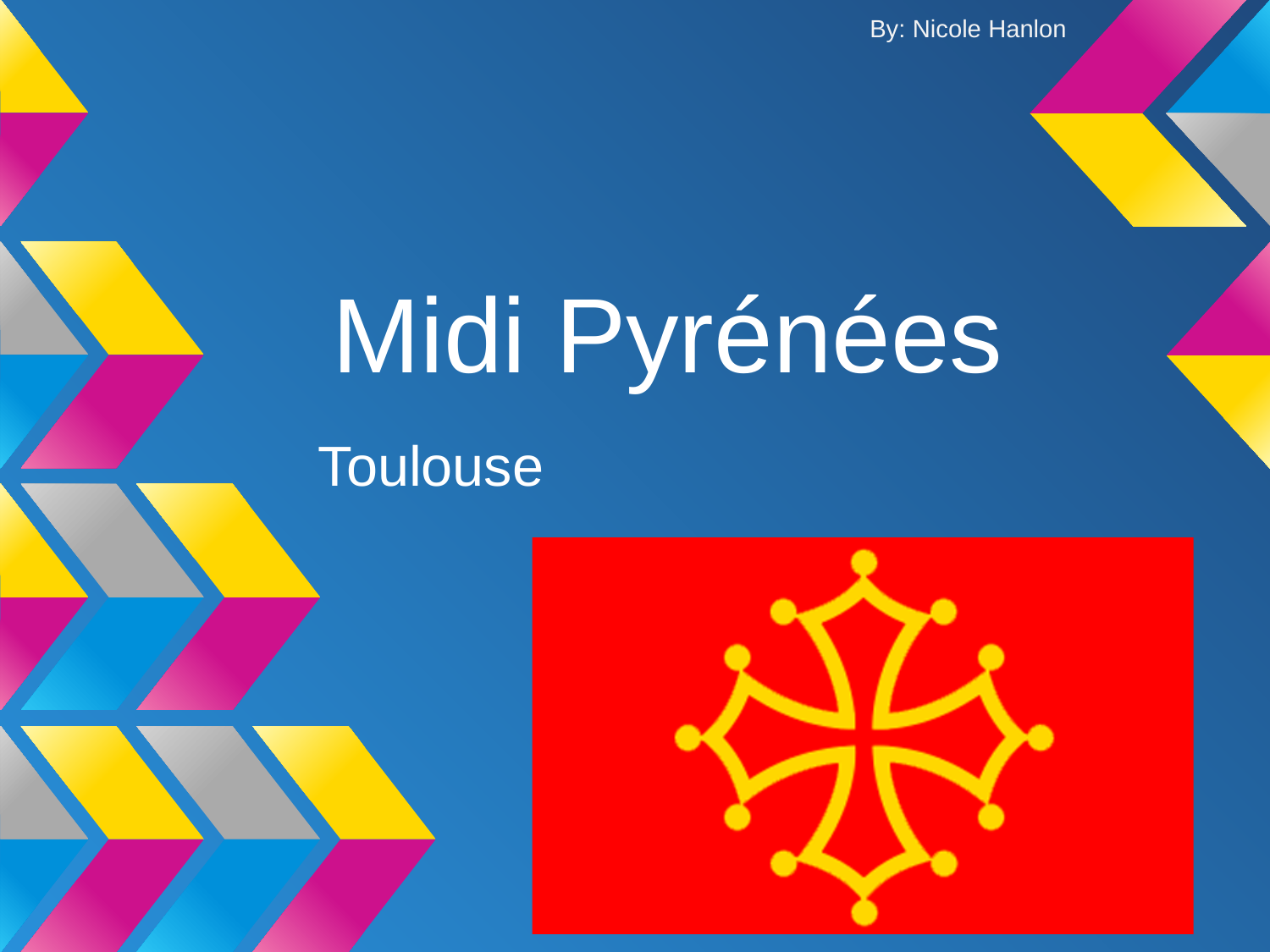

By: Nicole Hanlon
# Midi Pyrénées
Toulouse